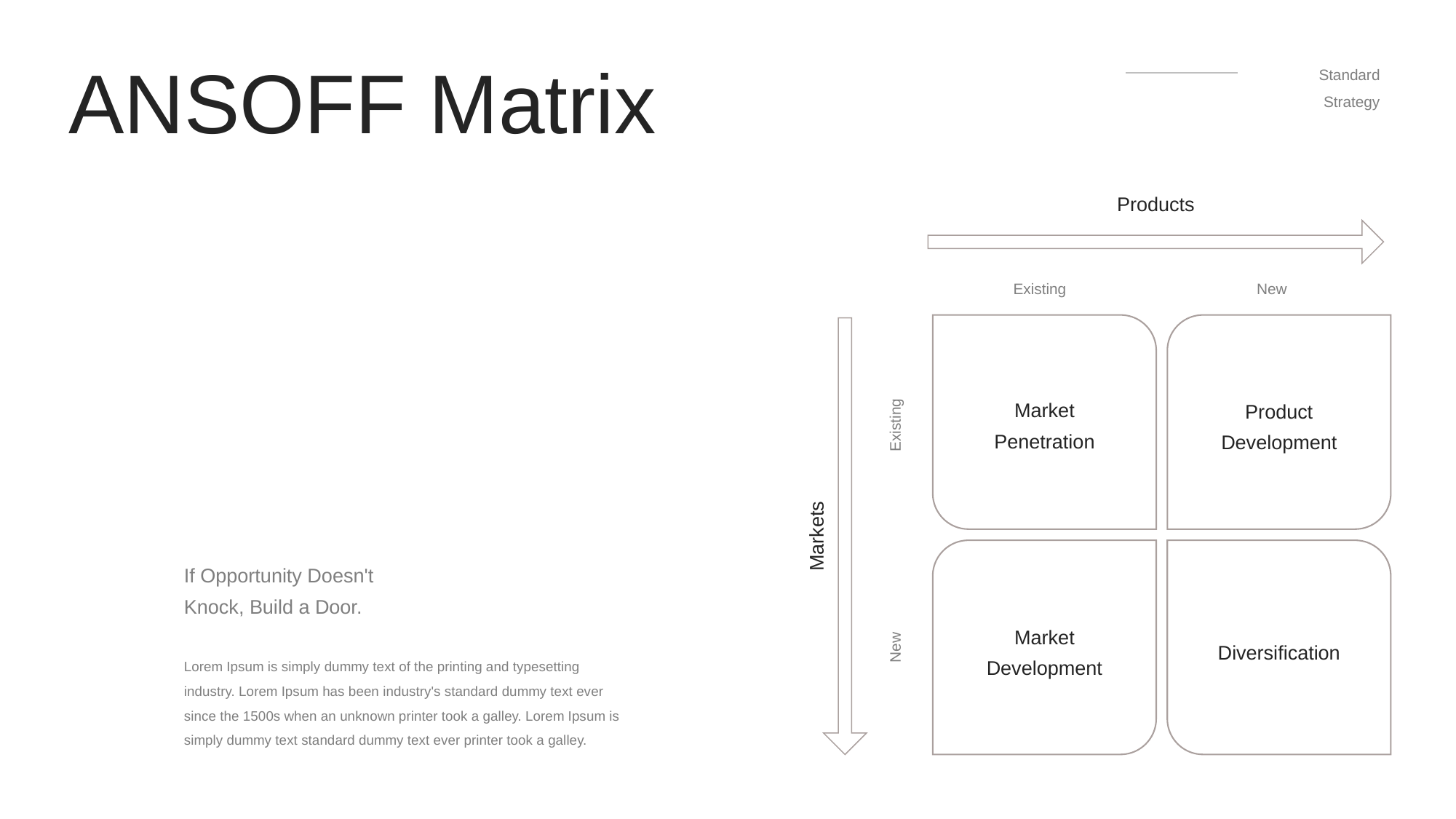

ANSOFF Matrix
Standard Strategy
Products
Existing
New

Market Penetration
Product Development
Existing
Markets

If Opportunity Doesn't Knock, Build a Door.
Market Development
Diversification
New
Lorem Ipsum is simply dummy text of the printing and typesetting industry. Lorem Ipsum has been industry's standard dummy text ever since the 1500s when an unknown printer took a galley. Lorem Ipsum is simply dummy text standard dummy text ever printer took a galley.